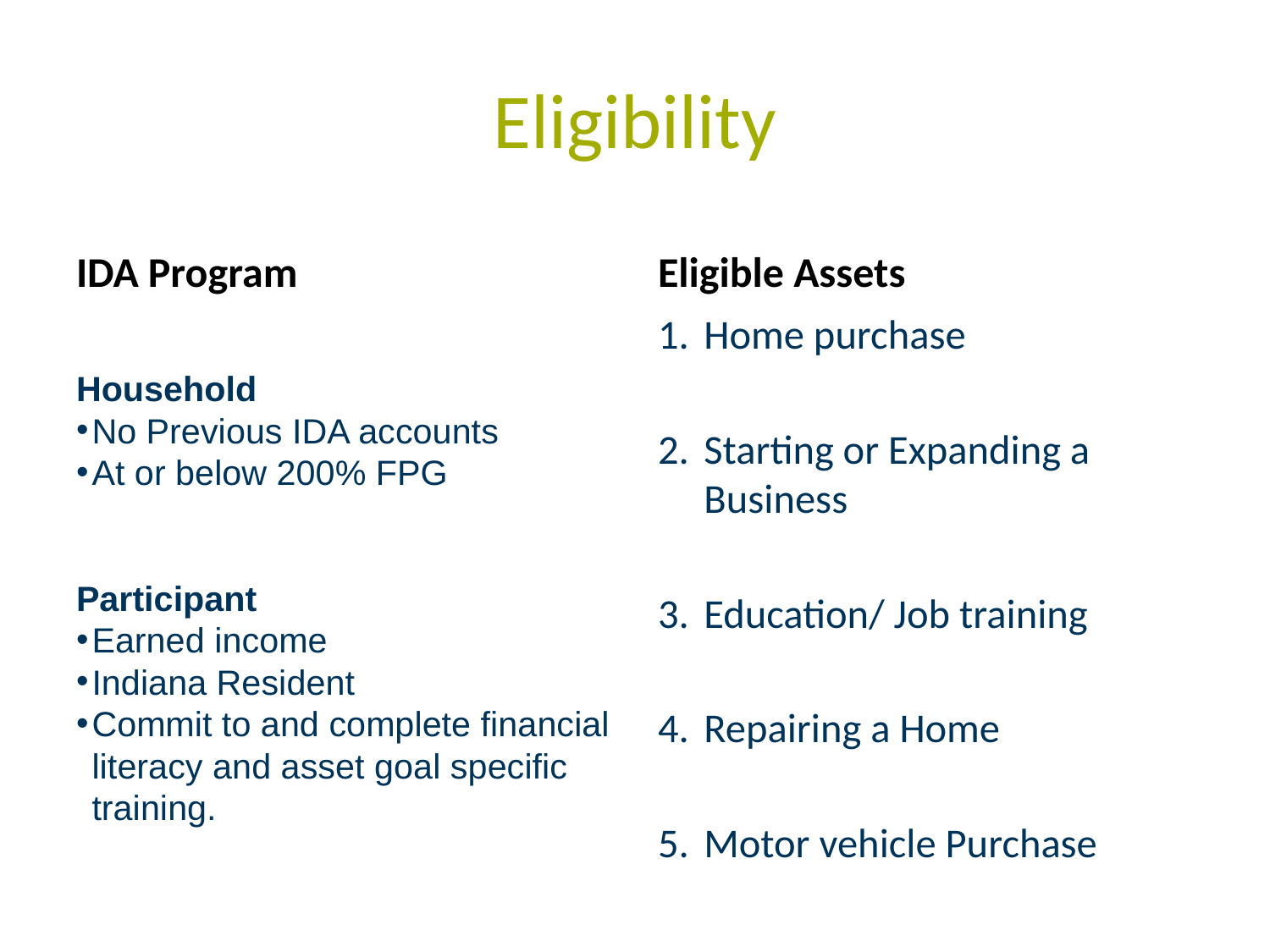

# Eligibility
IDA Program
Eligible Assets
Home purchase

Starting or Expanding a Business

Education/ Job training

Repairing a Home

Motor vehicle Purchase

Household
No Previous IDA accounts
At or below 200% FPG

Participant
Earned income
Indiana Resident
Commit to and complete financial literacy and asset goal specific training.